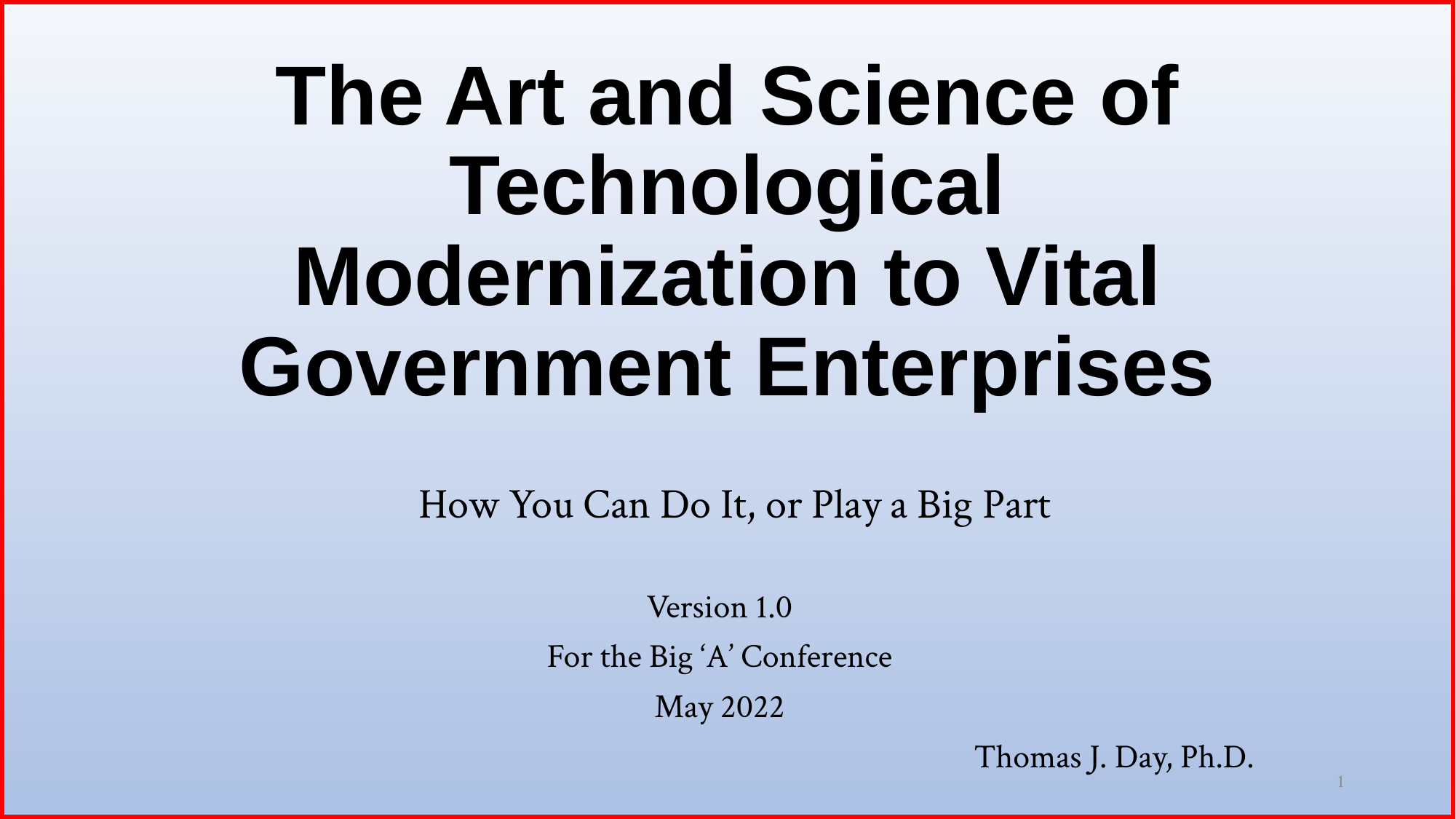

# The Art and Science of Technological Modernization to Vital Government Enterprises
How You Can Do It, or Play a Big Part
Version 1.0
For the Big ‘A’ Conference
May 2022
Thomas J. Day, Ph.D.

1